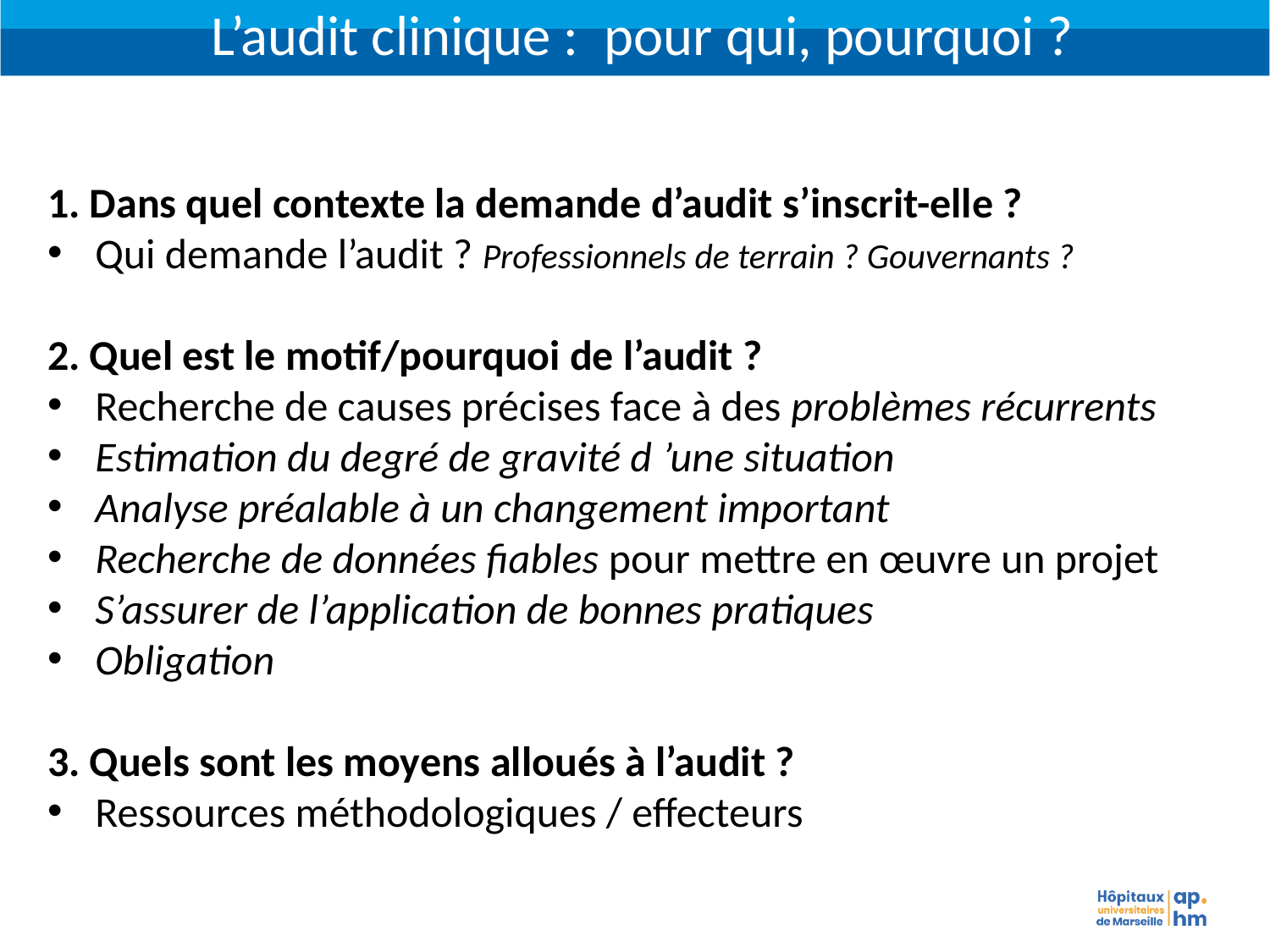

L’audit clinique :  pour qui, pourquoi ?

1. Dans quel contexte la demande d’audit s’inscrit-elle ?
Qui demande l’audit ? Professionnels de terrain ? Gouvernants ?

2. Quel est le motif/pourquoi de l’audit ?
Recherche de causes précises face à des problèmes récurrents
Estimation du degré de gravité d ’une situation
Analyse préalable à un changement important
Recherche de données fiables pour mettre en œuvre un projet
S’assurer de l’application de bonnes pratiques
Obligation

3. Quels sont les moyens alloués à l’audit ?
Ressources méthodologiques / effecteurs